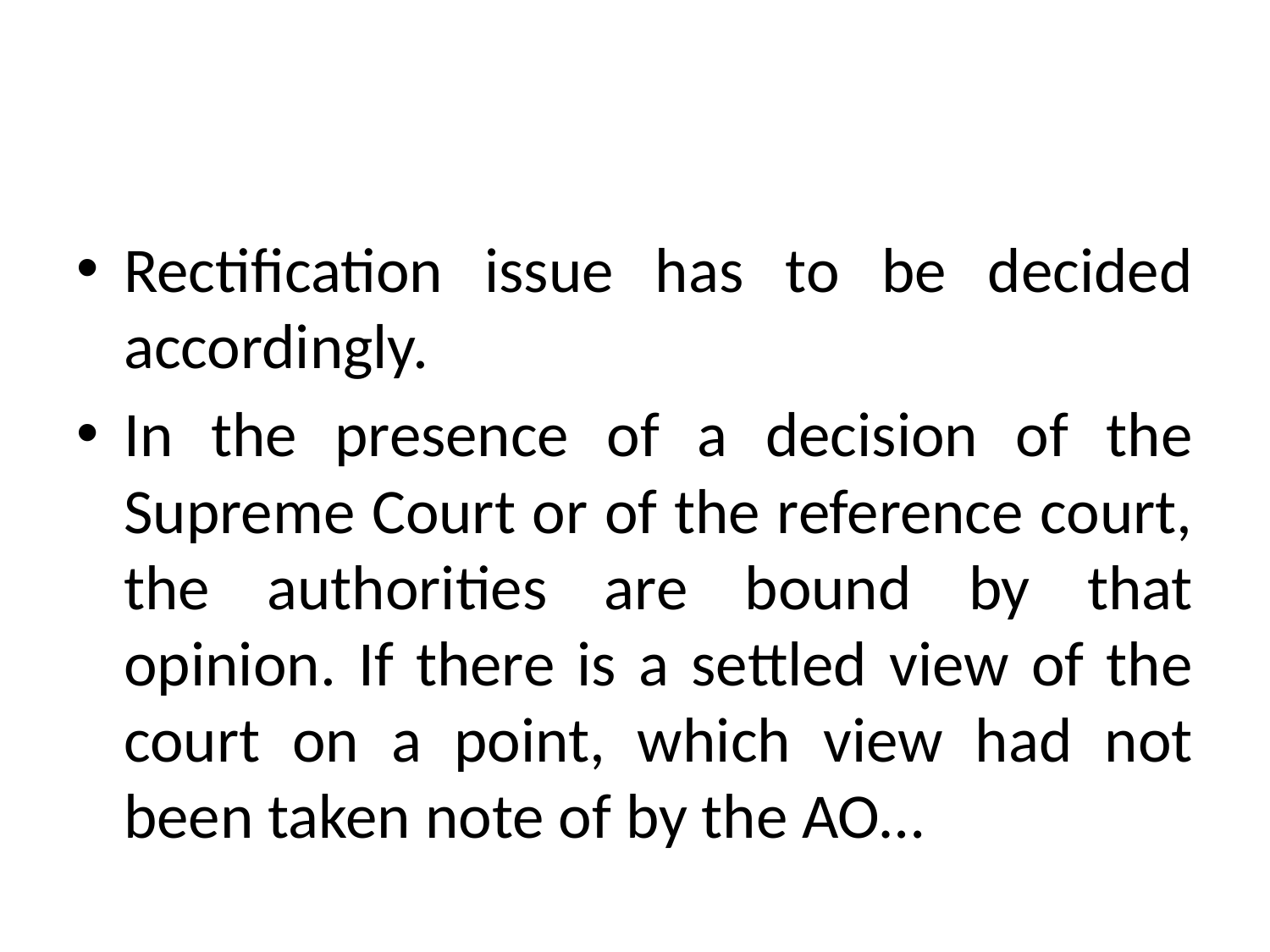

#
Rectification issue has to be decided accordingly.
In the presence of a decision of the Supreme Court or of the reference court, the authorities are bound by that opinion. If there is a settled view of the court on a point, which view had not been taken note of by the AO…